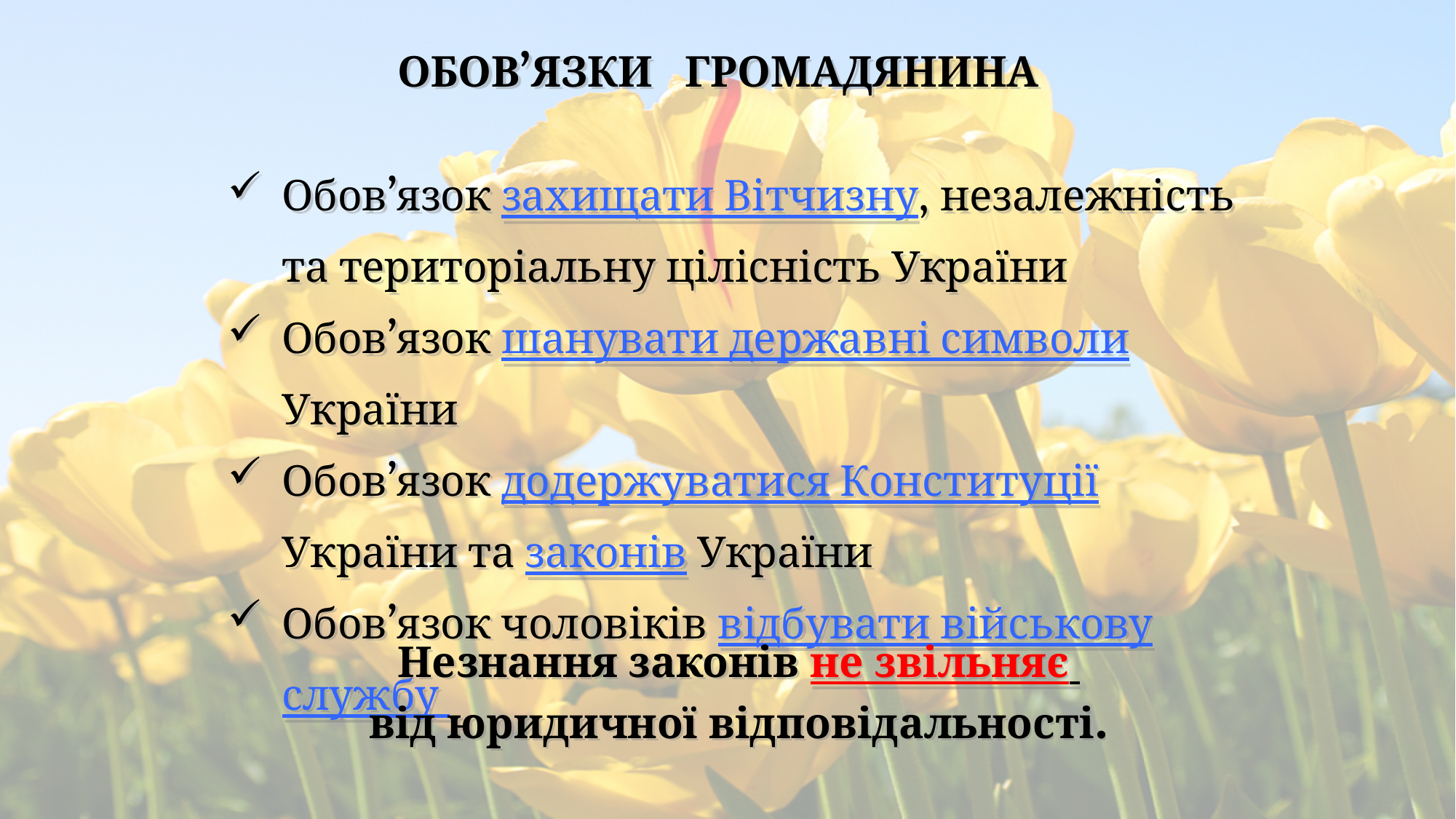

ОБОВ’ЯЗКИ   ГРОМАДЯНИНА
Обов’язок захищати Вітчизну, незалежність та територіальну цілісність України
Обов’язок шанувати державні символи України
Обов’язок додержуватися Конституції України та законів України
Обов’язок чоловіків відбувати військову службу
Незнання законів не звільняє
від юридичної відповідальності.